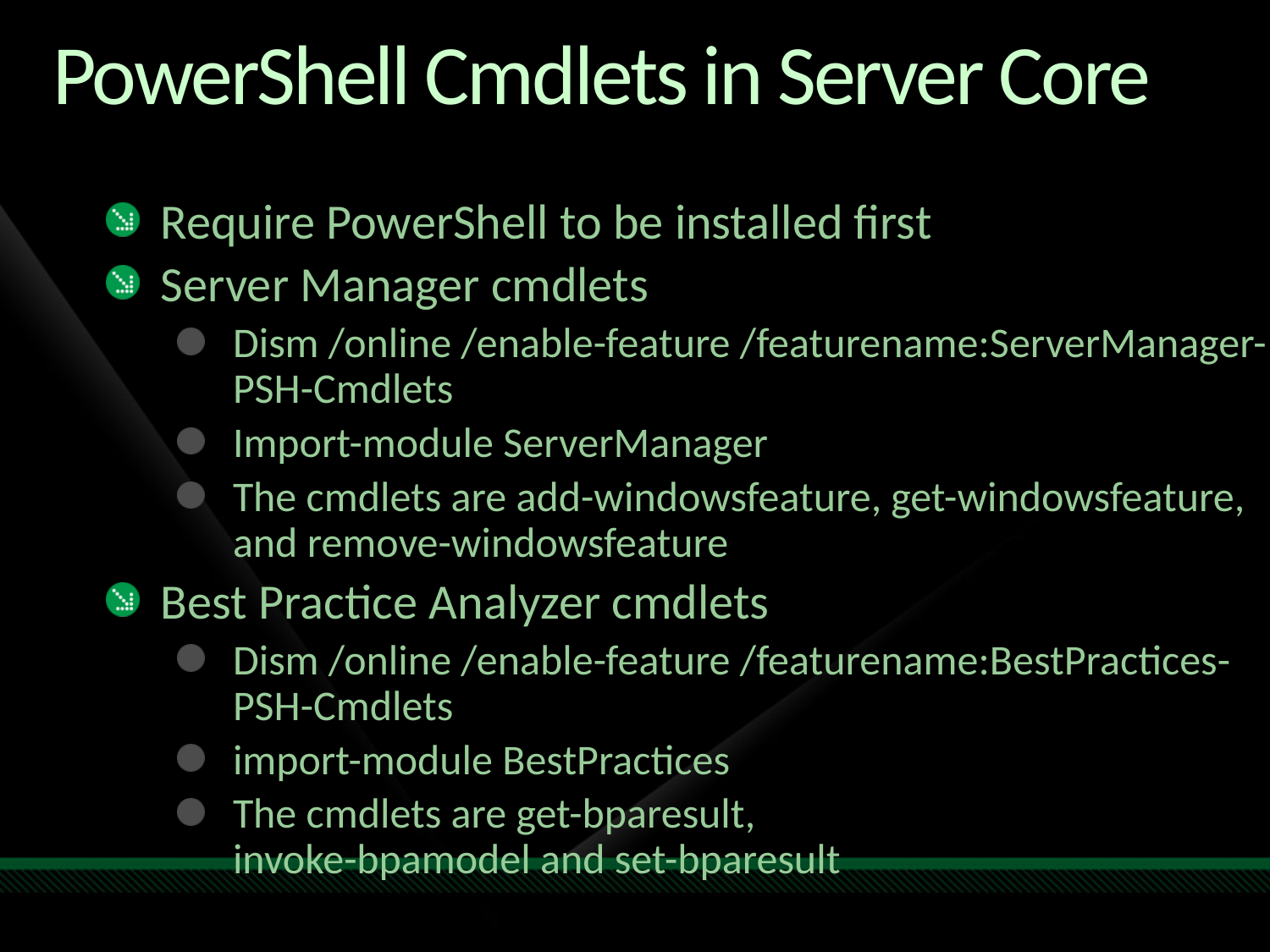

# PowerShell Cmdlets in Server Core
Require PowerShell to be installed first
Server Manager cmdlets
Dism /online /enable-feature /featurename:ServerManager-PSH-Cmdlets
Import-module ServerManager
The cmdlets are add-windowsfeature, get-windowsfeature, and remove-windowsfeature
Best Practice Analyzer cmdlets
Dism /online /enable-feature /featurename:BestPractices-PSH-Cmdlets
import-module BestPractices
The cmdlets are get-bparesult,
invoke-bpamodel and set-bparesult